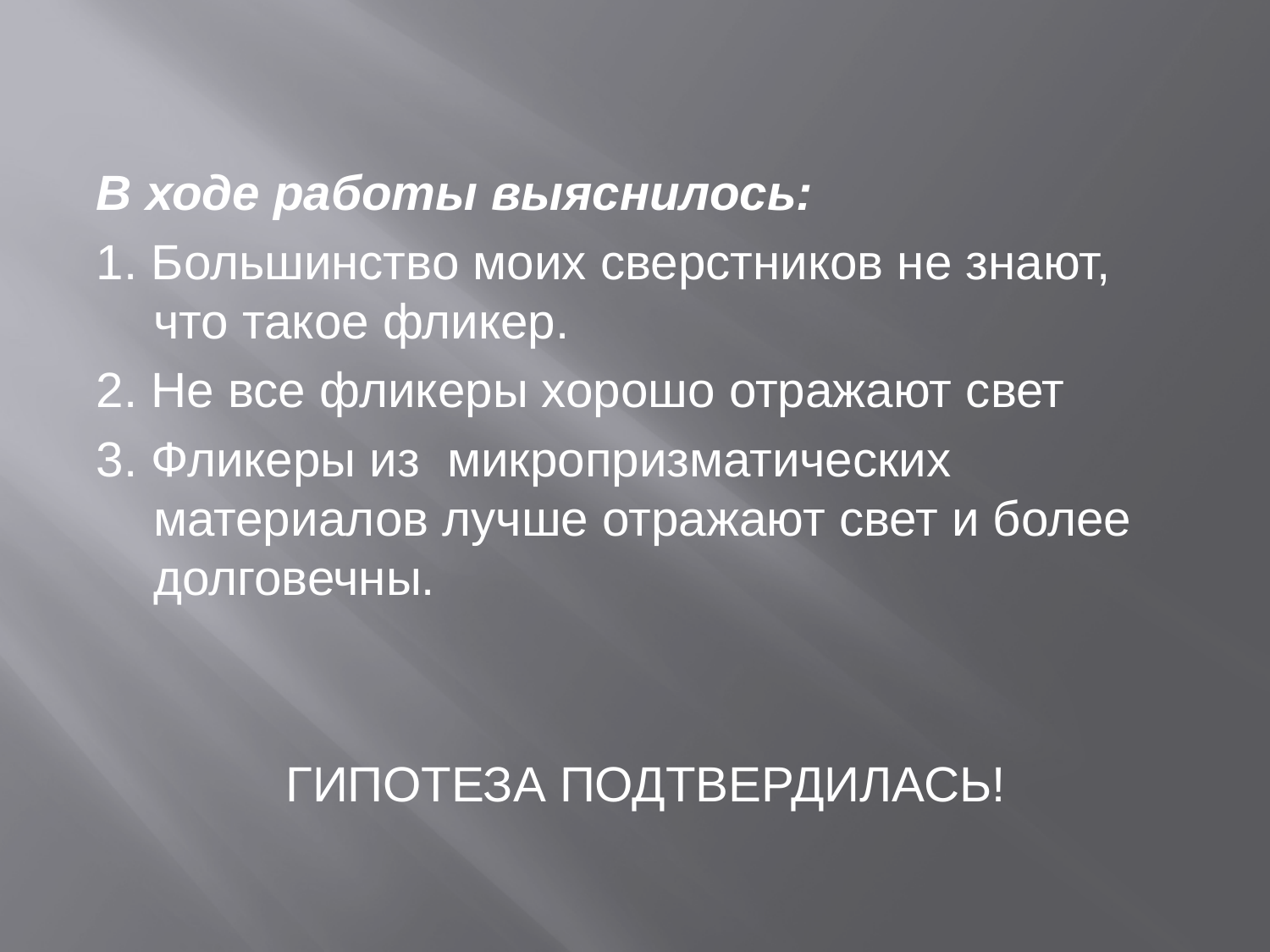

В ходе работы выяснилось:
1. Большинство моих сверстников не знают, что такое фликер.
2. Не все фликеры хорошо отражают свет
3. Фликеры из  микропризматических материалов лучше отражают свет и более долговечны.

ГИПОТЕЗА ПОДТВЕРДИЛАСЬ!